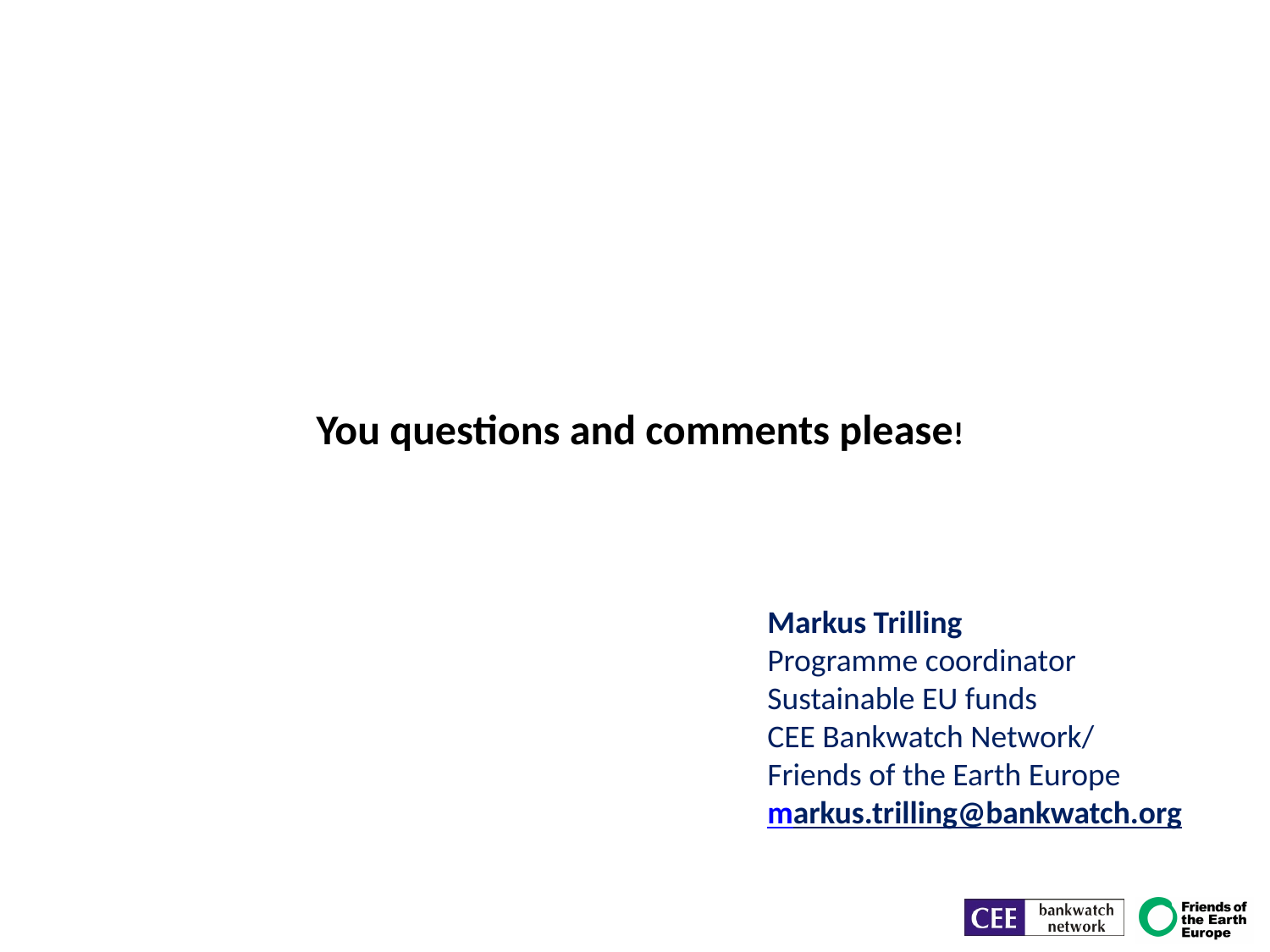

You questions and comments please!

Markus Trilling
Programme coordinator
Sustainable EU funds
CEE Bankwatch Network/
Friends of the Earth Europe
markus.trilling@bankwatch.org